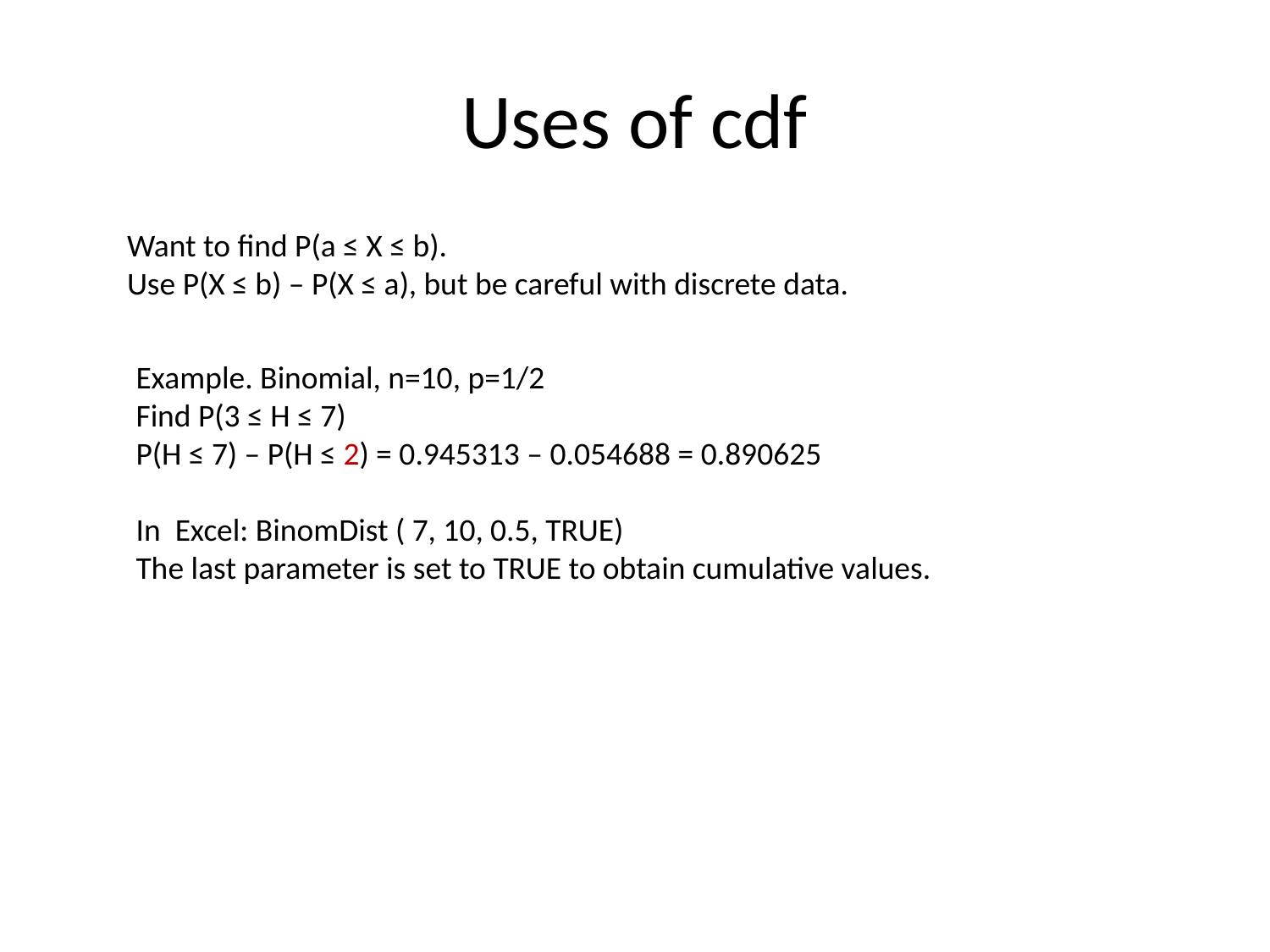

# Uses of cdf
Want to find P(a ≤ X ≤ b).
Use P(X ≤ b) – P(X ≤ a), but be careful with discrete data.
Example. Binomial, n=10, p=1/2
Find P(3 ≤ H ≤ 7)
P(H ≤ 7) – P(H ≤ 2) = 0.945313 – 0.054688 = 0.890625

In  Excel: BinomDist ( 7, 10, 0.5, TRUE)
The last parameter is set to TRUE to obtain cumulative values.